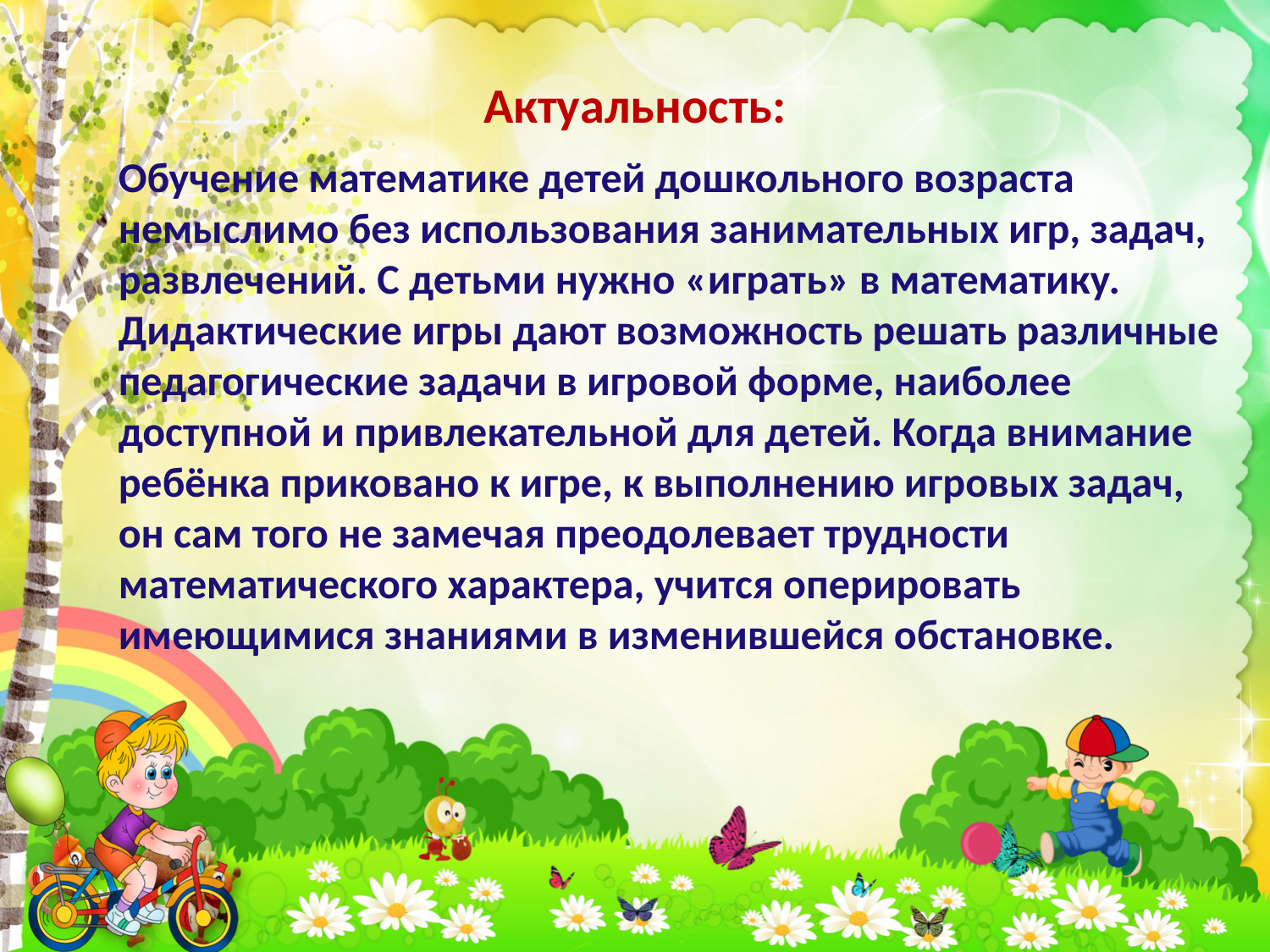

# Актуальность:

Обучение математике детей дошкольного возраста немыслимо без использования занимательных игр, задач, развлечений. С детьми нужно «играть» в математику. Дидактические игры дают возможность решать различные педагогические задачи в игровой форме, наиболее доступной и привлекательной для детей. Когда внимание ребёнка приковано к игре, к выполнению игровых задач, он сам того не замечая преодолевает трудности математического характера, учится оперировать имеющимися знаниями в изменившейся обстановке.